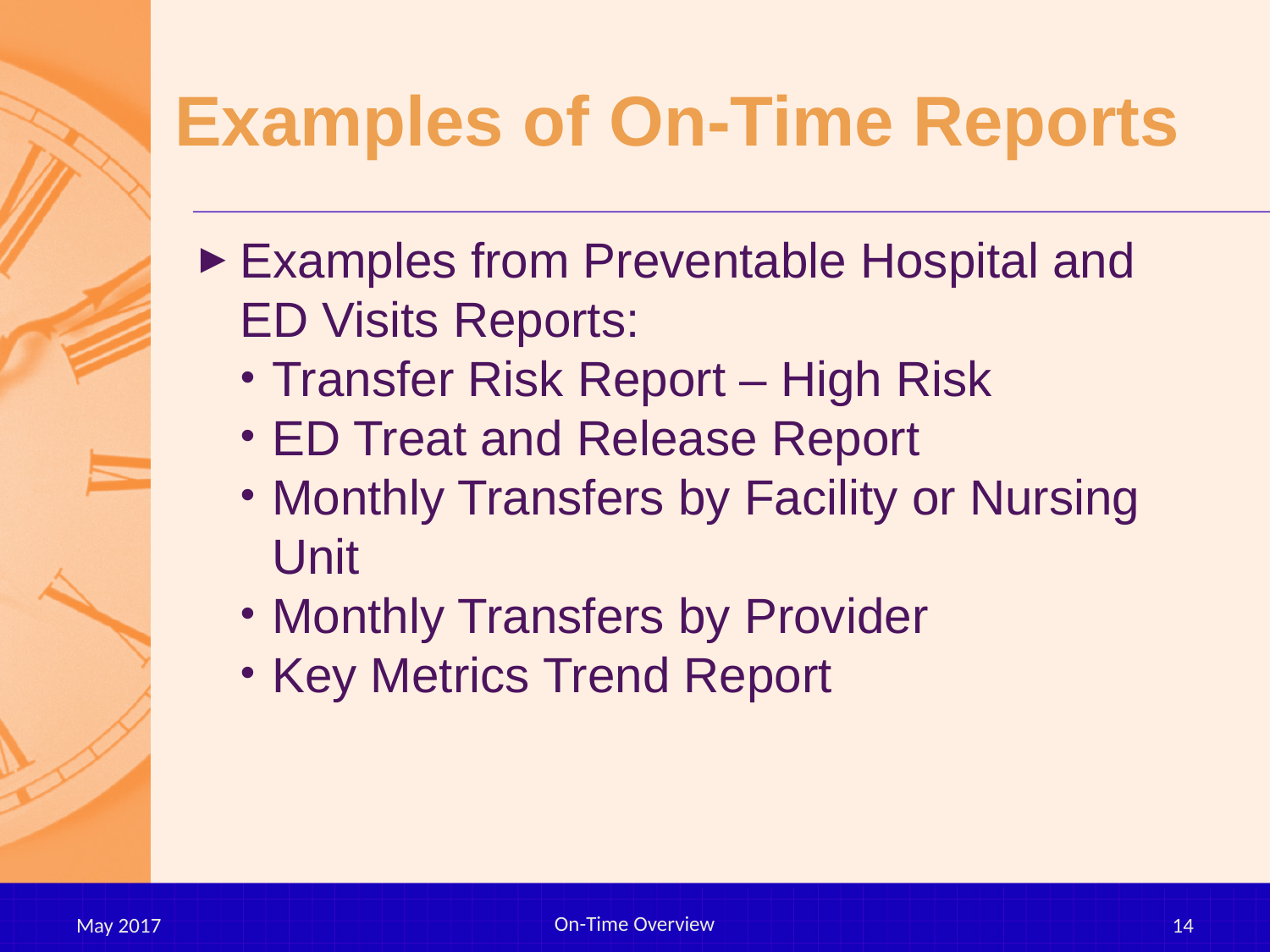

# Examples of On-Time Reports
Examples from Preventable Hospital and ED Visits Reports:
Transfer Risk Report – High Risk
ED Treat and Release Report
Monthly Transfers by Facility or Nursing Unit
Monthly Transfers by Provider
Key Metrics Trend Report
On-Time Overview
May 2017
14